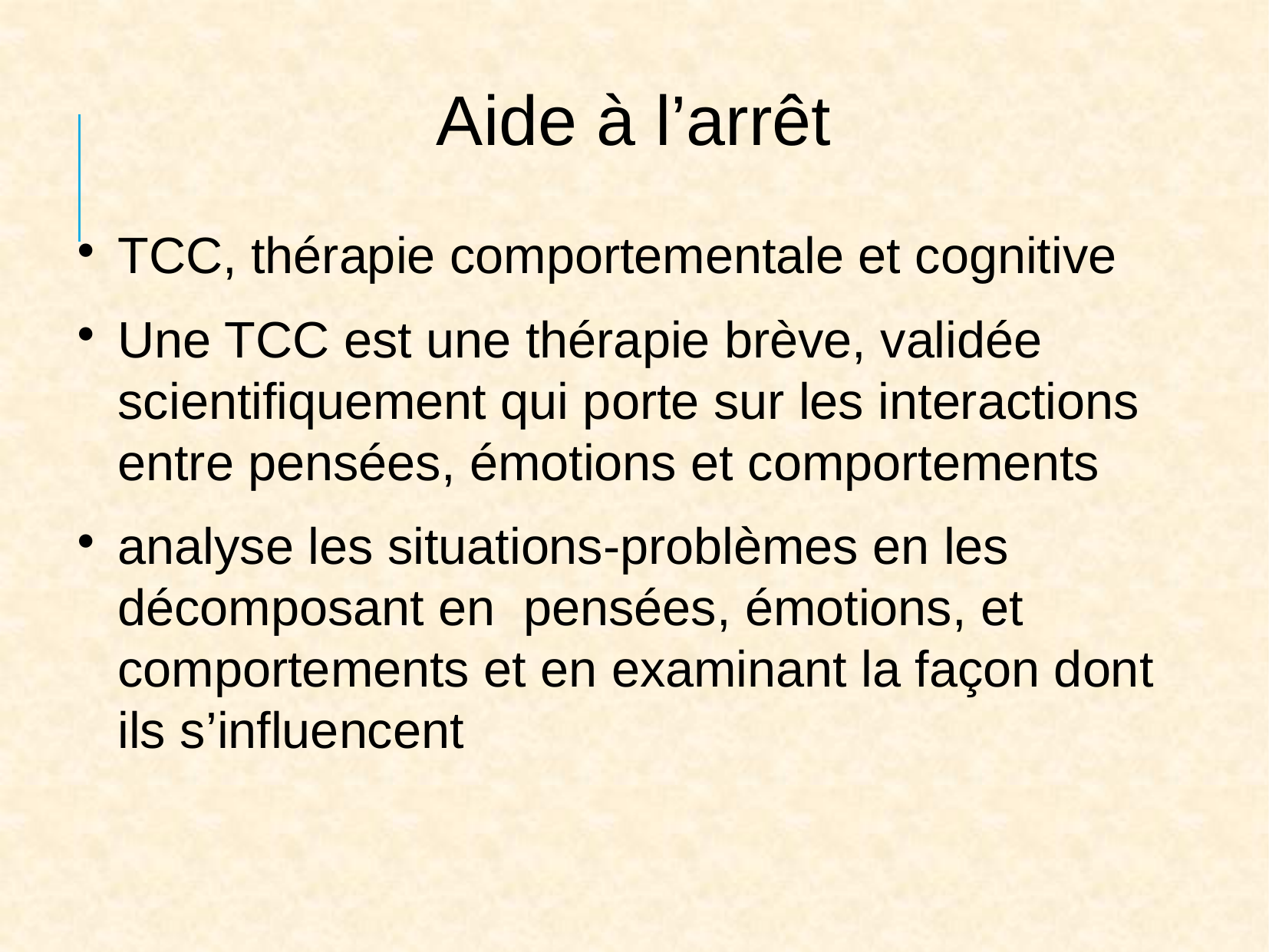

Aide à l’arrêt
TCC, thérapie comportementale et cognitive
Une TCC est une thérapie brève, validée scientifiquement qui porte sur les interactions entre pensées, émotions et comportements
analyse les situations-problèmes en les décomposant en  pensées, émotions, et comportements et en examinant la façon dont ils s’influencent